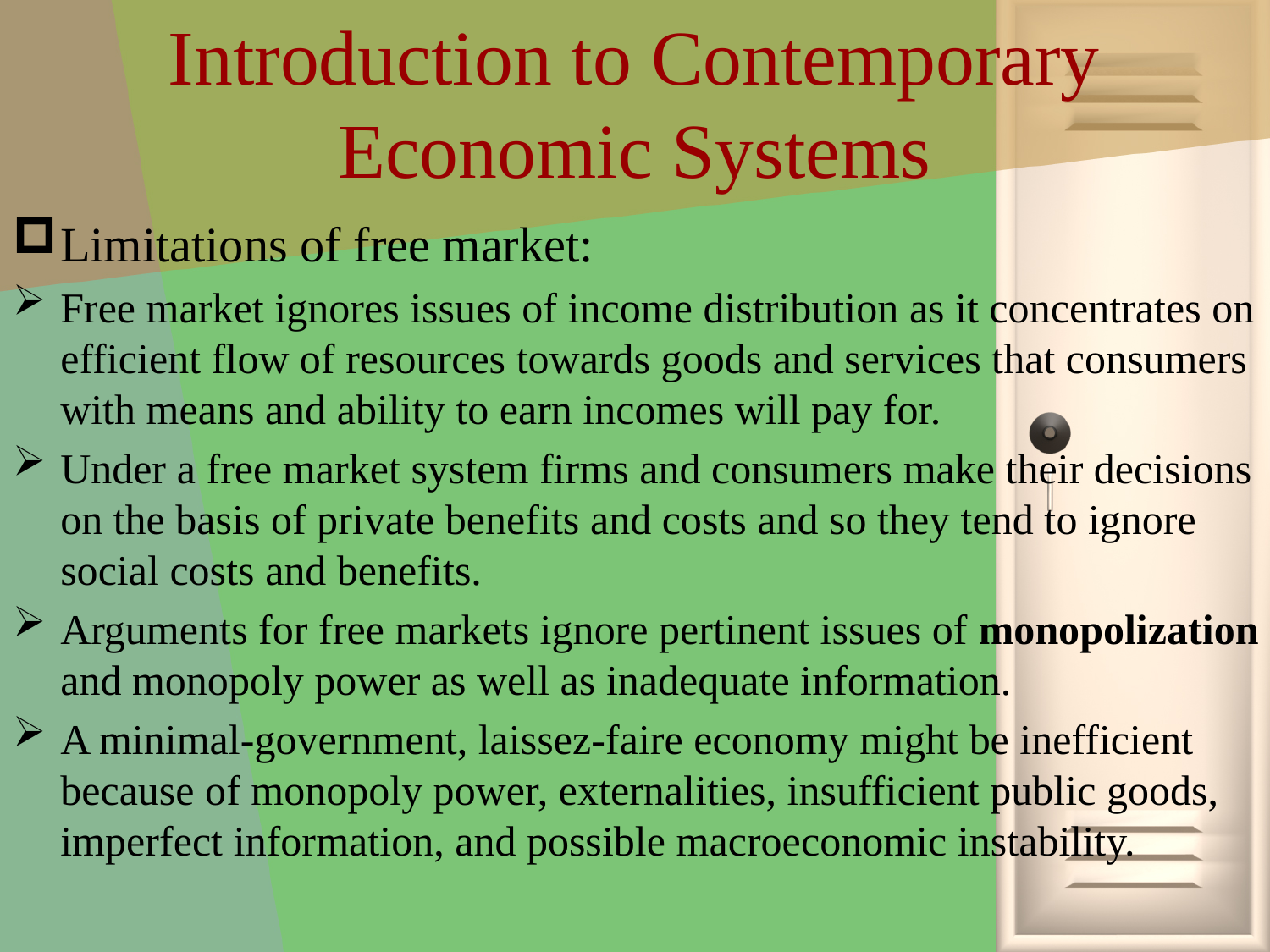

# Introduction to Contemporary Economic Systems
Limitations of free market:
Free market ignores issues of income distribution as it concentrates on efficient flow of resources towards goods and services that consumers with means and ability to earn incomes will pay for.
Under a free market system firms and consumers make their decisions on the basis of private benefits and costs and so they tend to ignore social costs and benefits.
Arguments for free markets ignore pertinent issues of monopolization and monopoly power as well as inadequate information.
A minimal-government, laissez-faire economy might be inefficient because of monopoly power, externalities, insufficient public goods, imperfect information, and possible macroeconomic instability.